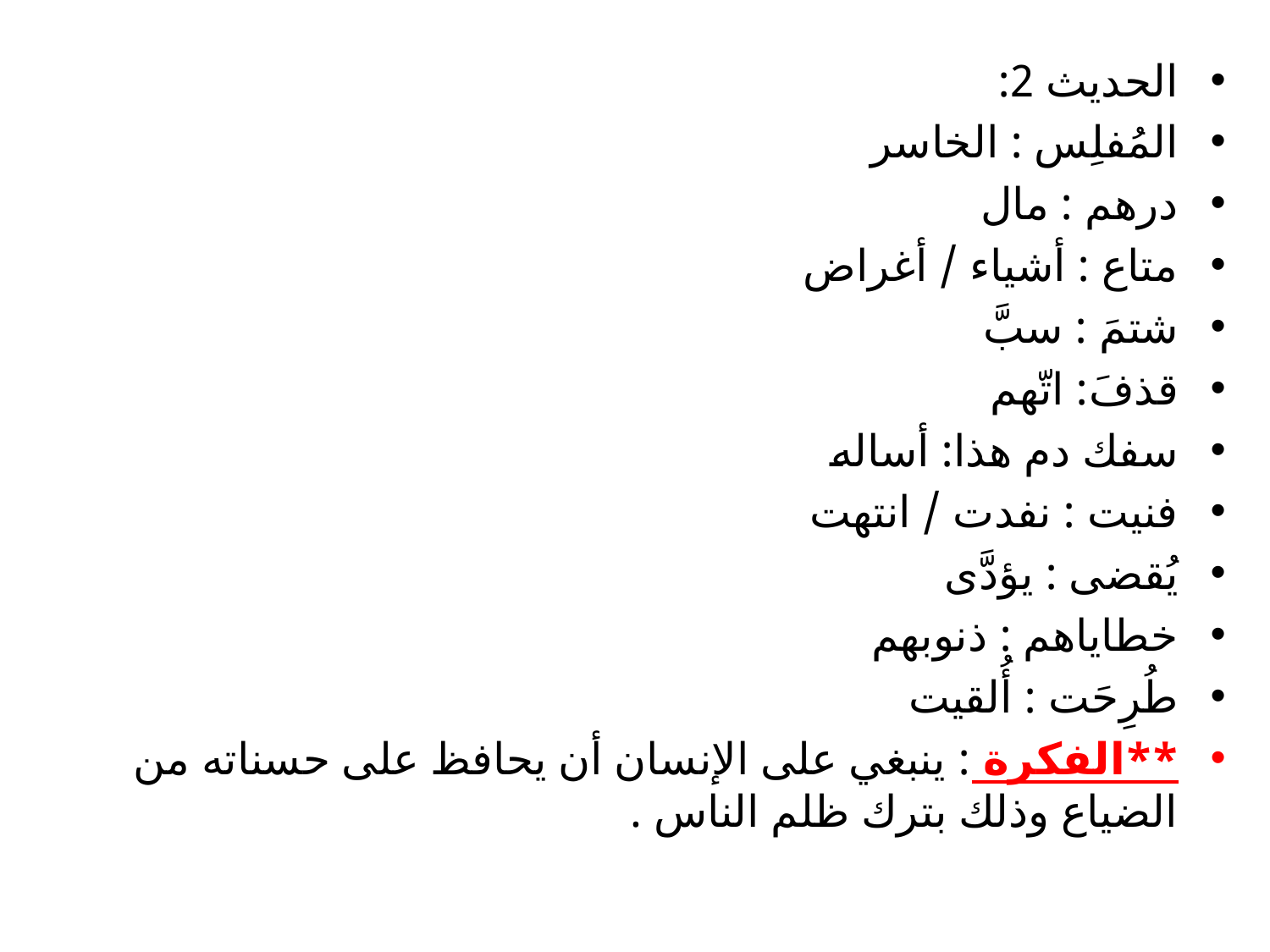

الحديث 2:
المُفلِس : الخاسر
درهم : مال
متاع : أشياء / أغراض
شتمَ : سبَّ
قذفَ: اتّهم
سفك دم هذا: أساله
فنيت : نفدت / انتهت
يُقضى : يؤدَّى
خطاياهم : ذنوبهم
طُرِحَت : أُلقيت
**الفكرة : ينبغي على الإنسان أن يحافظ على حسناته من الضياع وذلك بترك ظلم الناس .